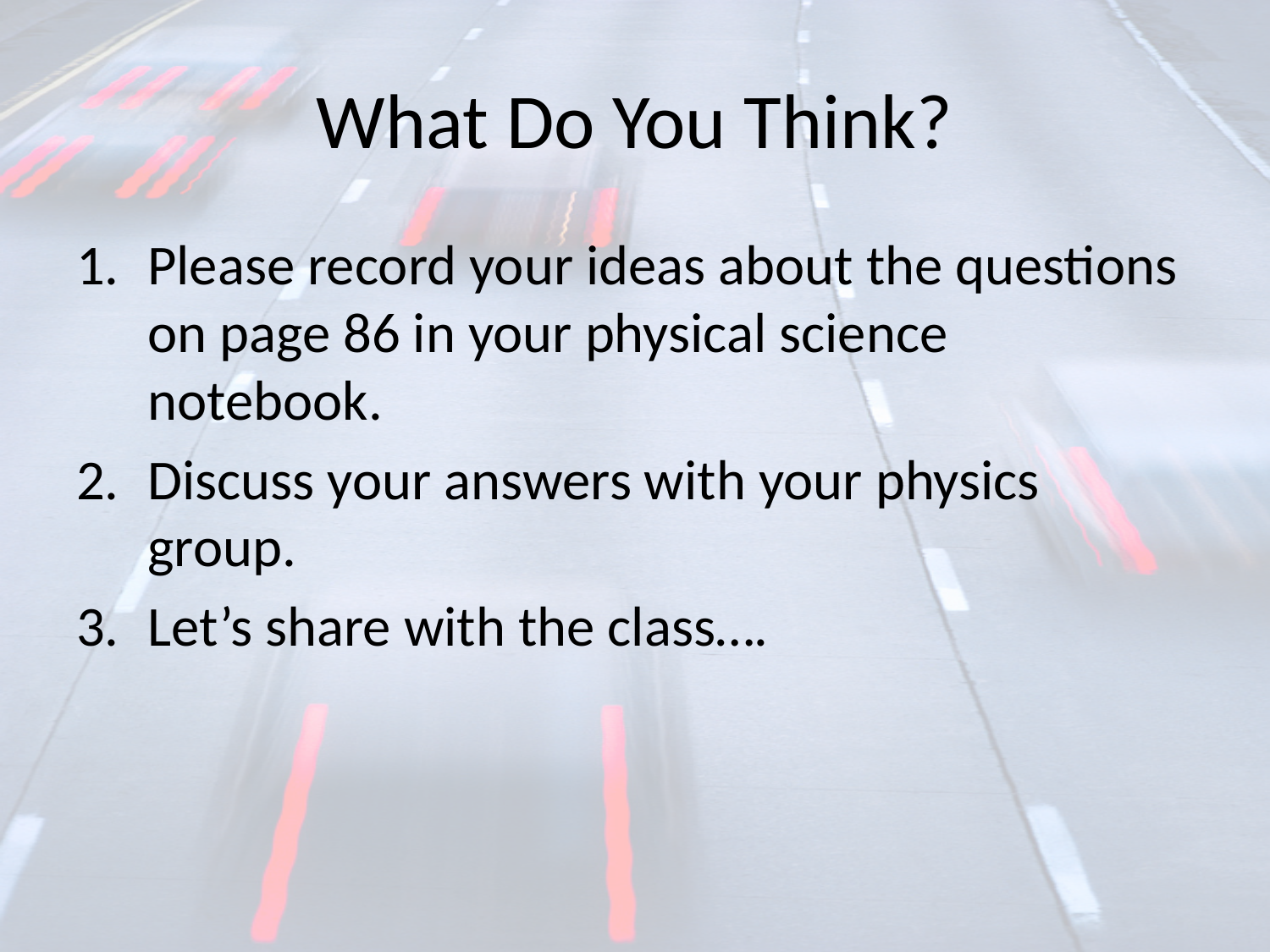

# What Do You Think?
Please record your ideas about the questions on page 86 in your physical science notebook.
Discuss your answers with your physics group.
Let’s share with the class….